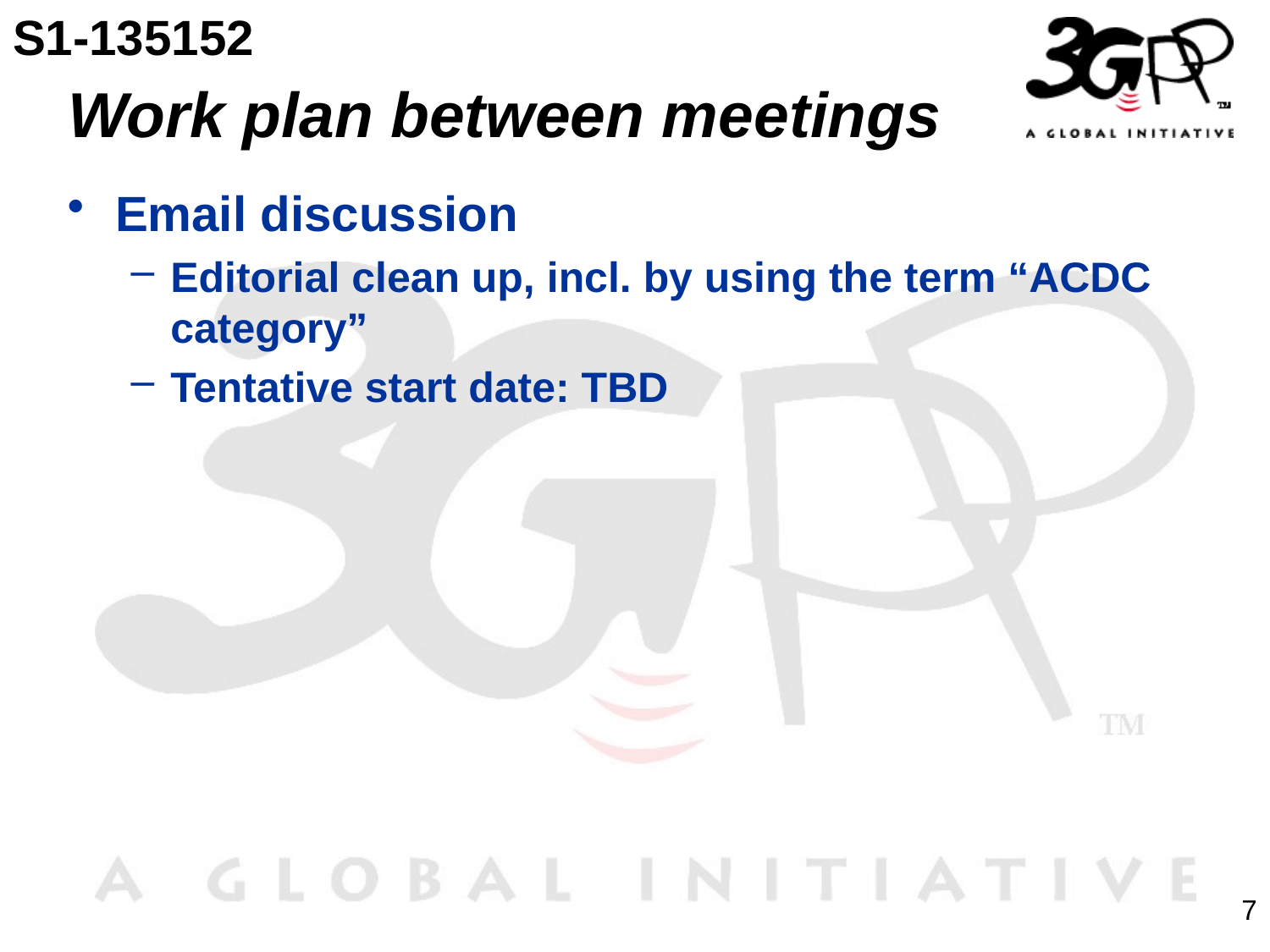

S1-135152
# Work plan between meetings
Email discussion
Editorial clean up, incl. by using the term “ACDC category”
Tentative start date: TBD
7